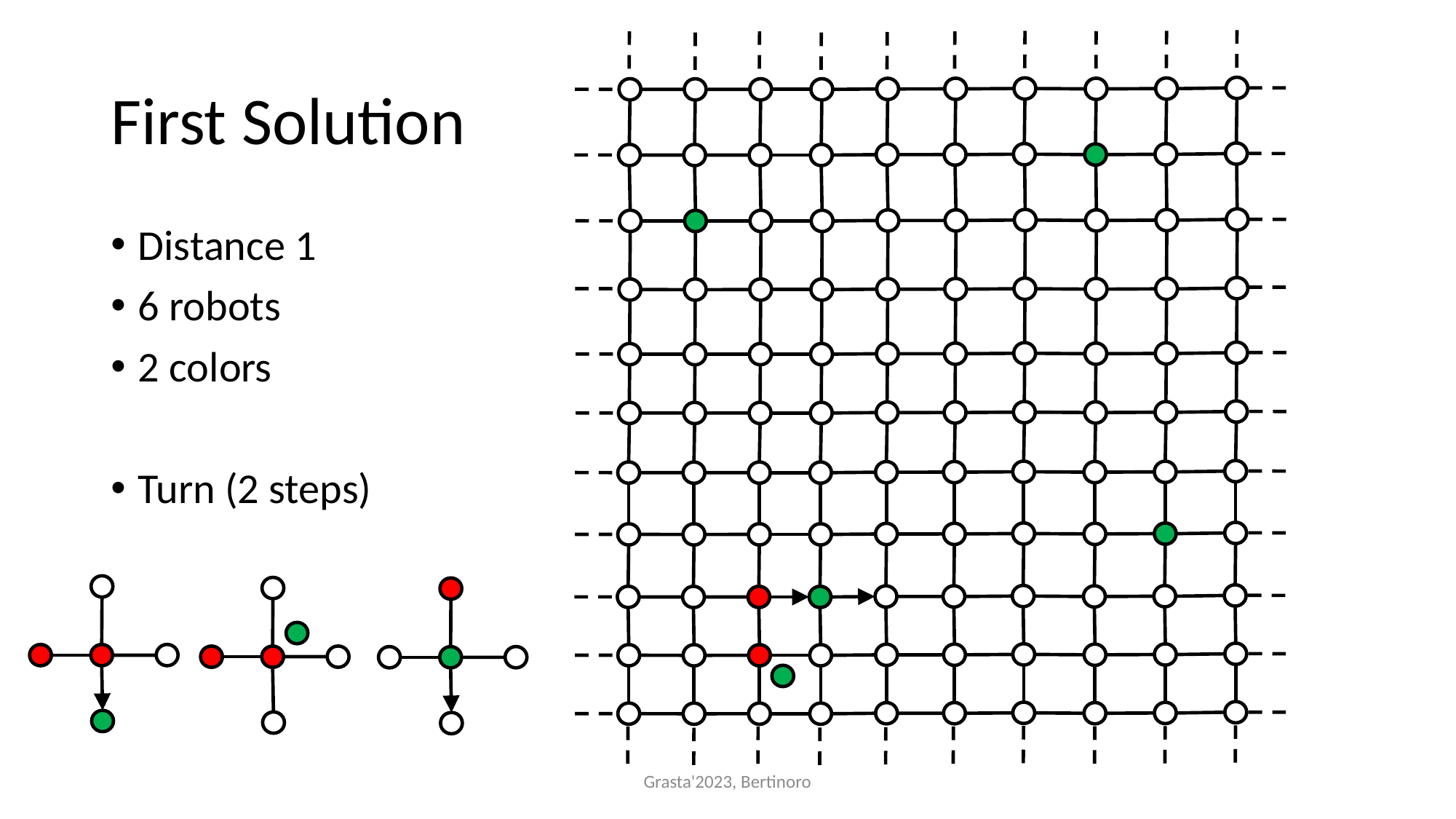

# First Solution
Distance 1
6 robots
2 colors

Turn (2 steps)

Grasta'2023, Bertinoro